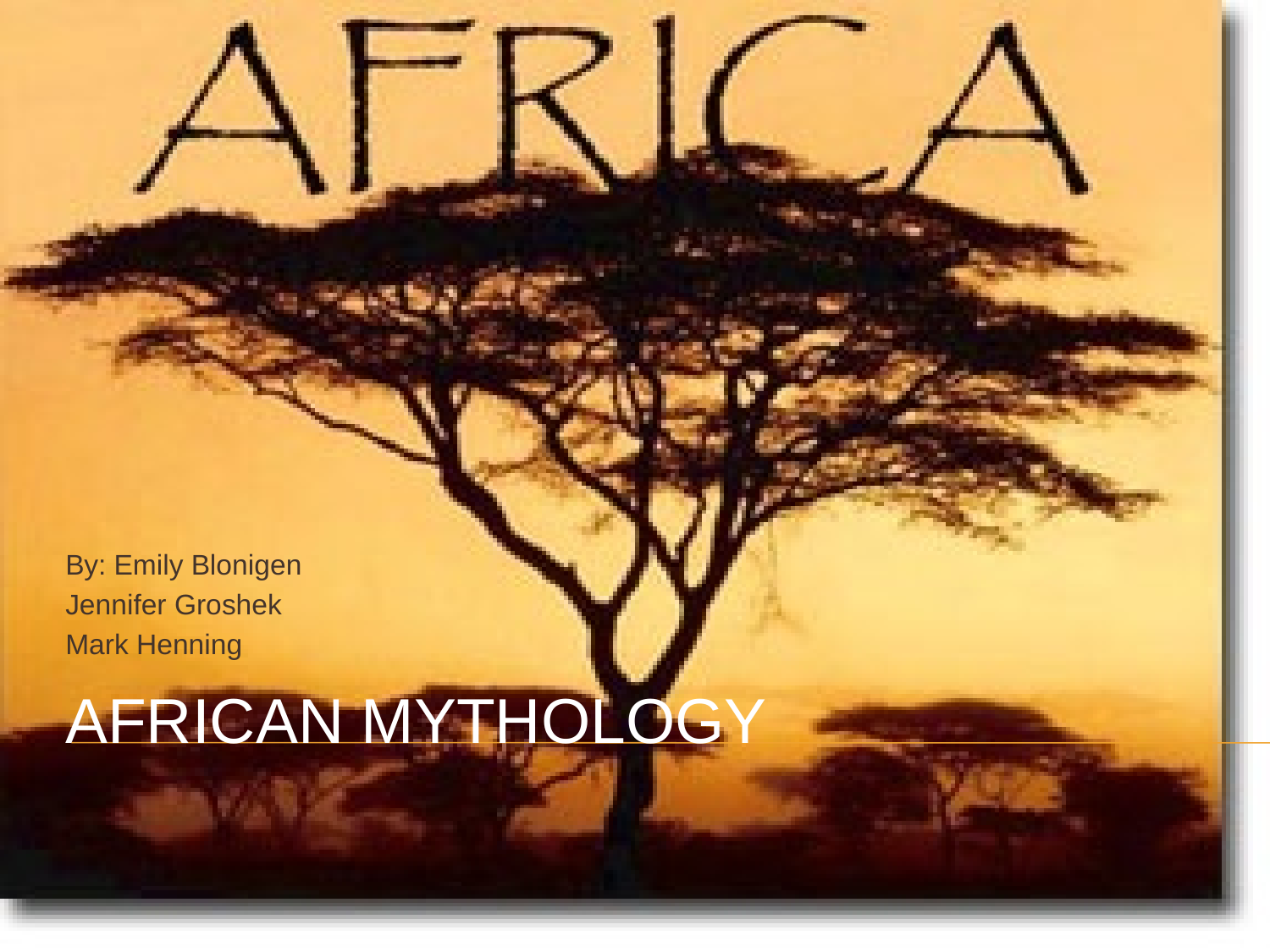

By: Emily Blonigen
Jennifer Groshek
Mark Henning
# African Mythology